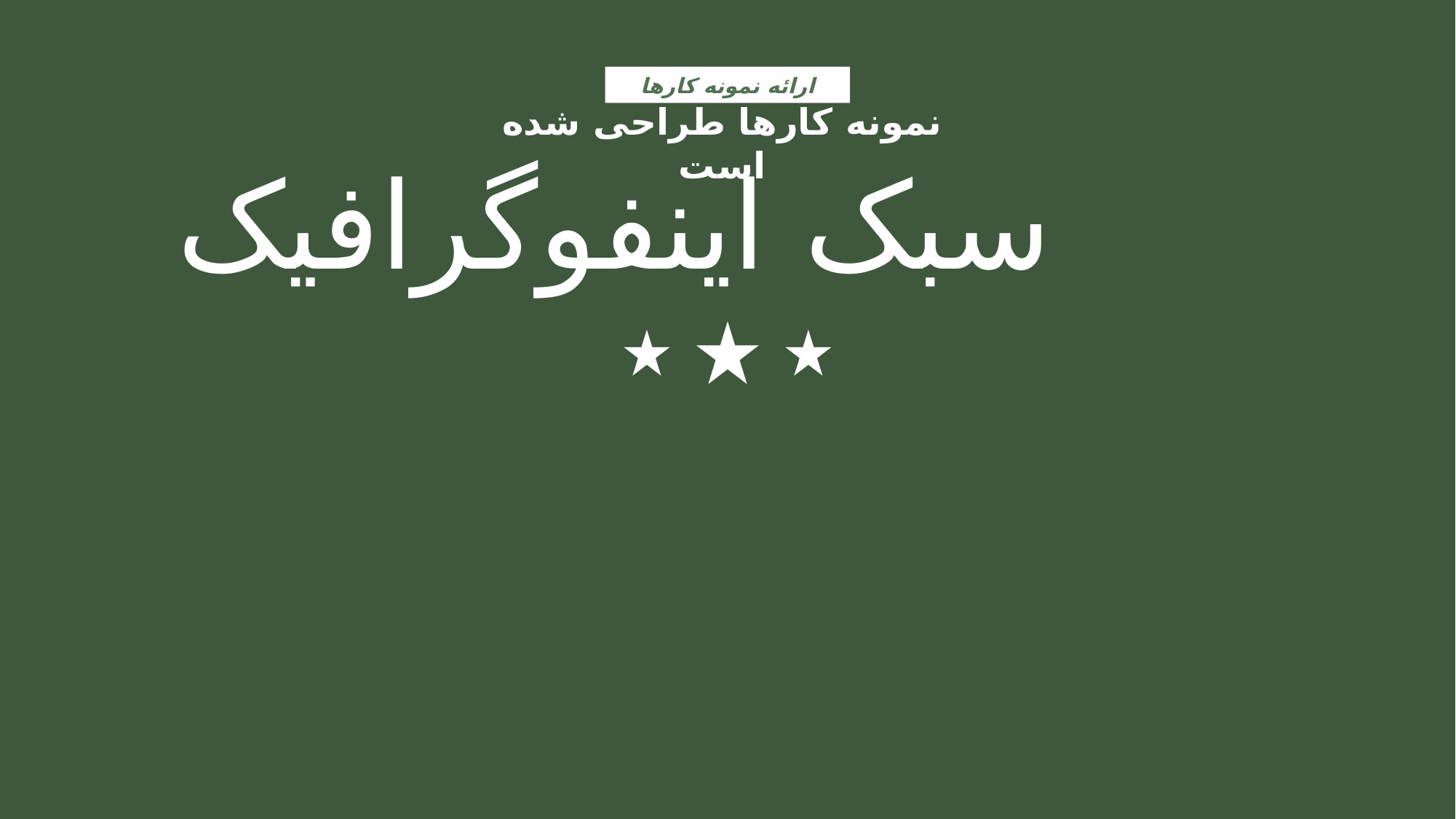

ارائه نمونه کارها
نمونه کارها طراحی شده است
سبک اینفوگرافیک